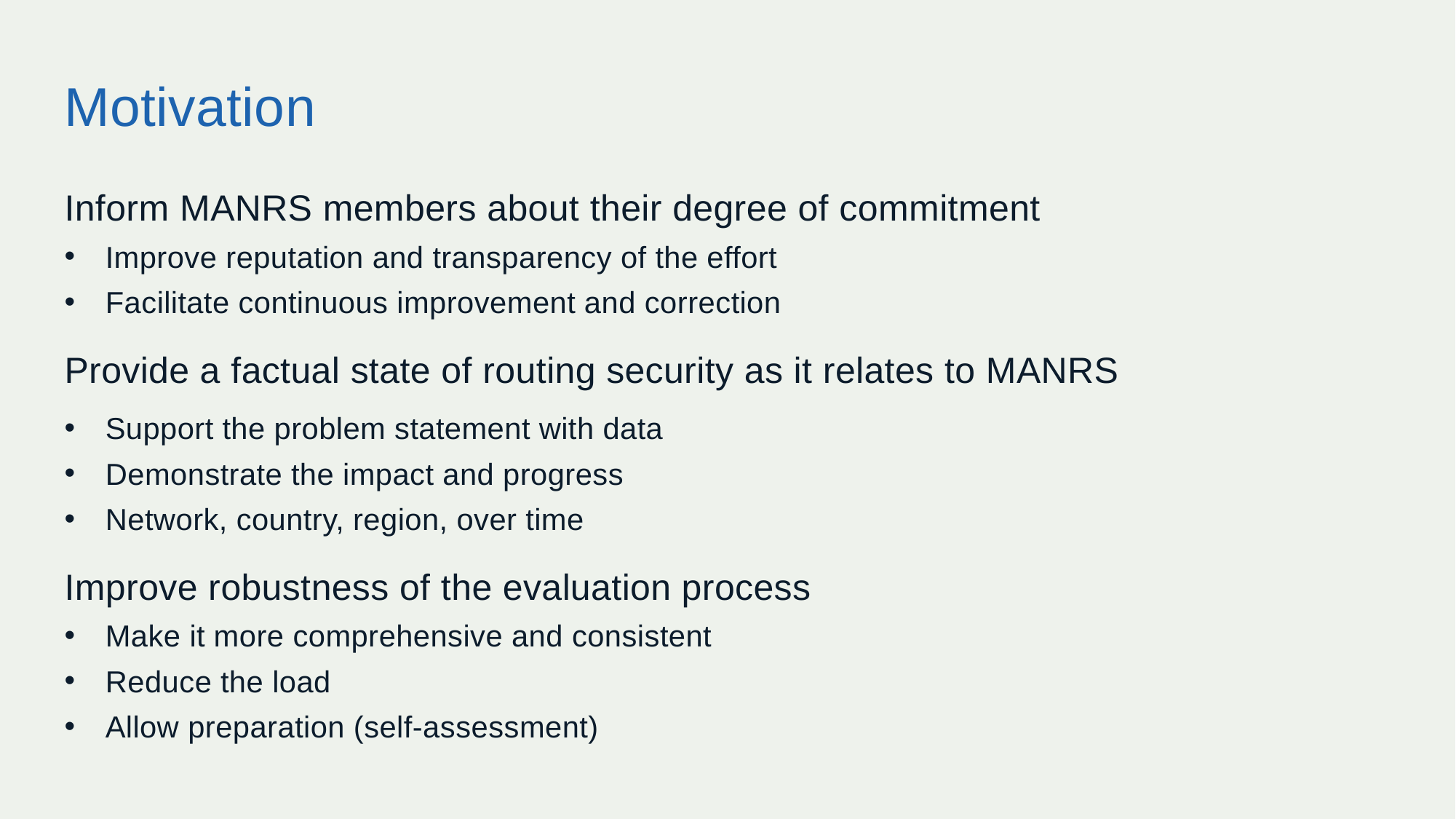

# Motivation
Inform MANRS members about their degree of commitment
Improve reputation and transparency of the effort
Facilitate continuous improvement and correction
Provide a factual state of routing security as it relates to MANRS
Support the problem statement with data
Demonstrate the impact and progress
Network, country, region, over time
Improve robustness of the evaluation process
Make it more comprehensive and consistent
Reduce the load
Allow preparation (self-assessment)